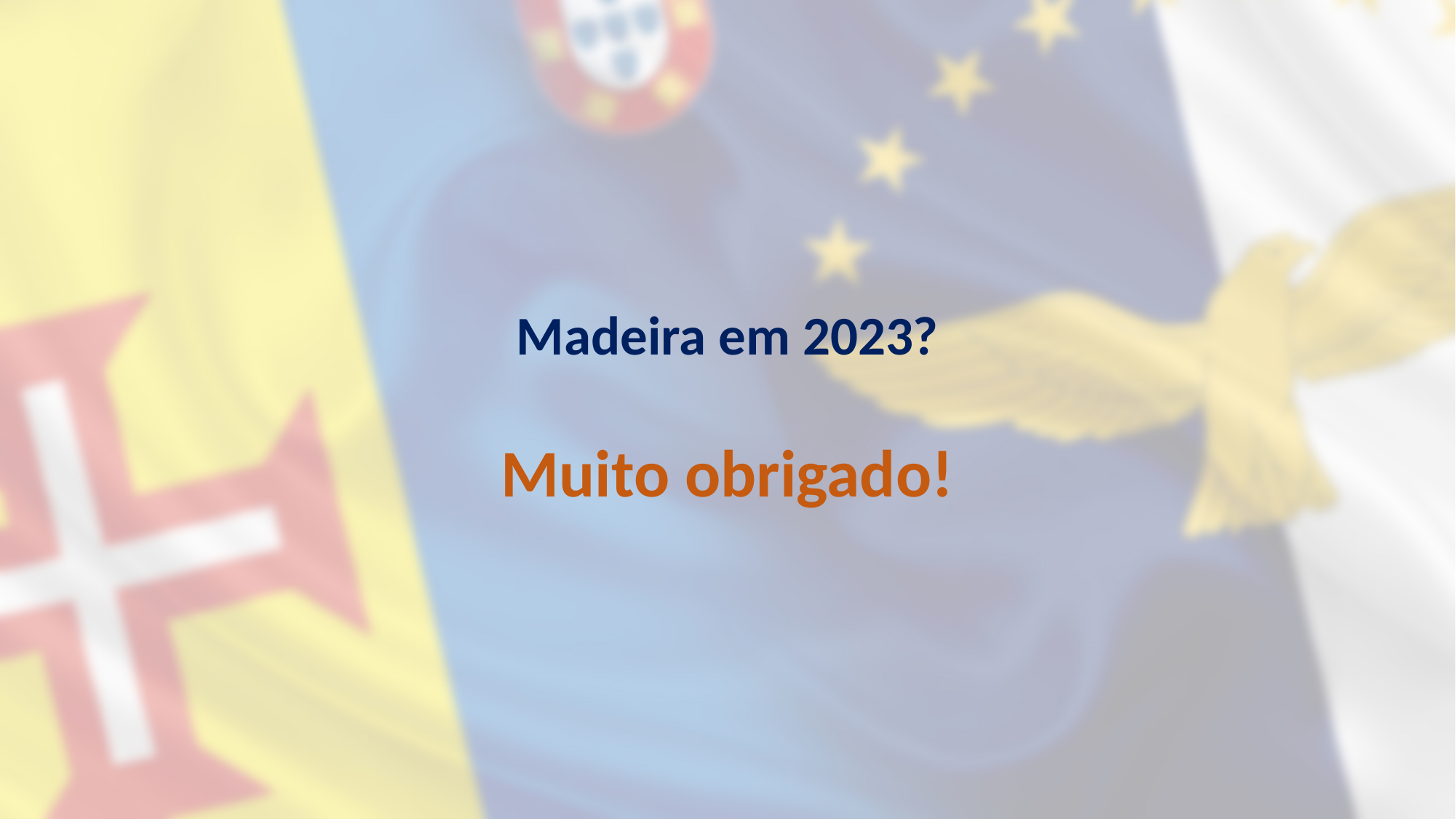

# Madeira em 2023? Muito obrigado!
10